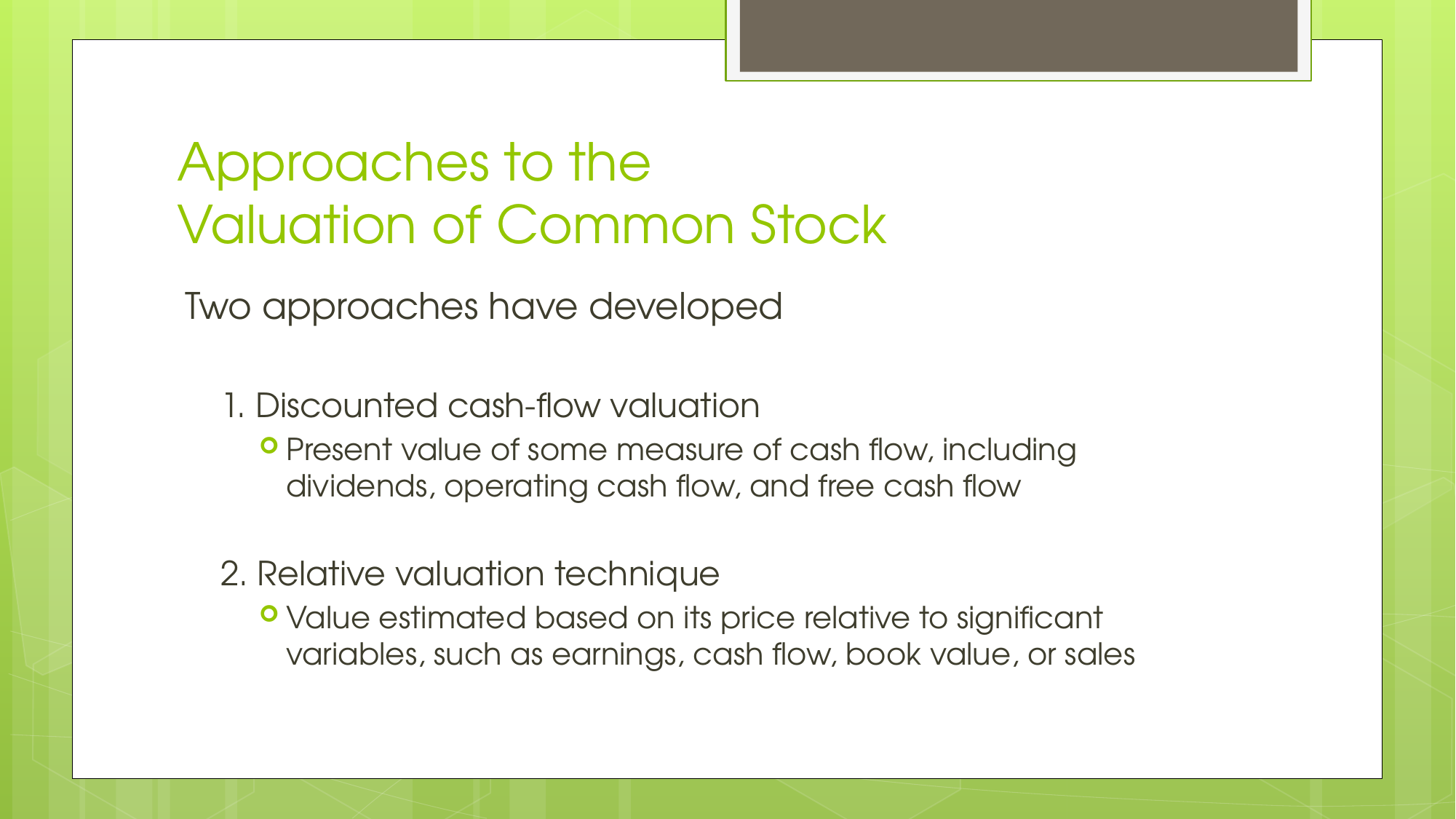

# Approaches to the Valuation of Common Stock
Two approaches have developed

1. Discounted cash-flow valuation
Present value of some measure of cash flow, including dividends, operating cash flow, and free cash flow

2. Relative valuation technique
Value estimated based on its price relative to significant variables, such as earnings, cash flow, book value, or sales